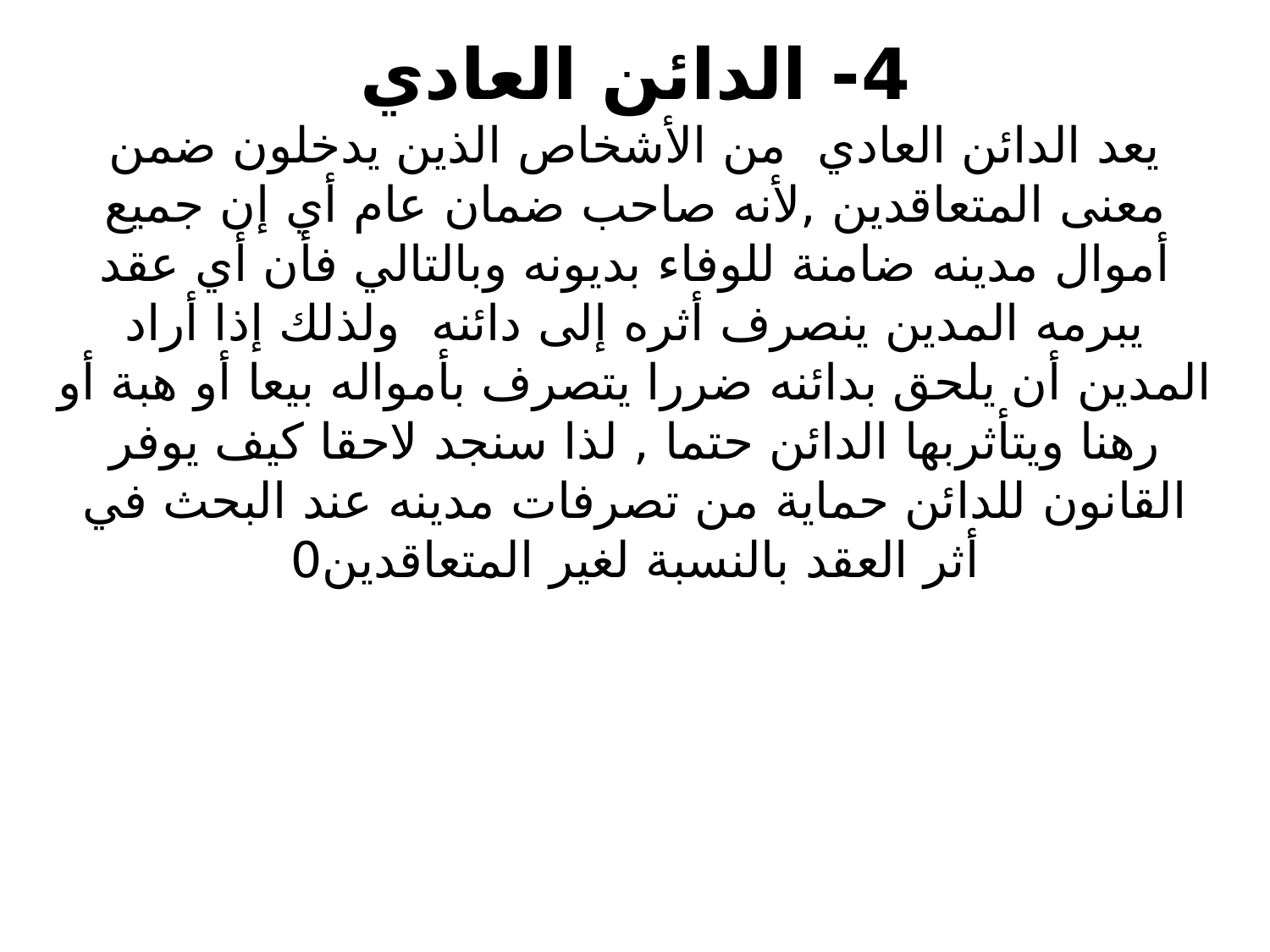

# 4 4- الدائن العادي يعد الدائن العادي  من الأشخاص الذين يدخلون ضمن معنى المتعاقدين ,لأنه صاحب ضمان عام أي إن جميع أموال مدينه ضامنة للوفاء بديونه وبالتالي فأن أي عقد يبرمه المدين ينصرف أثره إلى دائنه  ولذلك إذا أراد المدين أن يلحق بدائنه ضررا يتصرف بأمواله بيعا أو هبة أو رهنا ويتأثربها الدائن حتما , لذا سنجد لاحقا كيف يوفر القانون للدائن حماية من تصرفات مدينه عند البحث في أثر العقد بالنسبة لغير المتعاقدين0